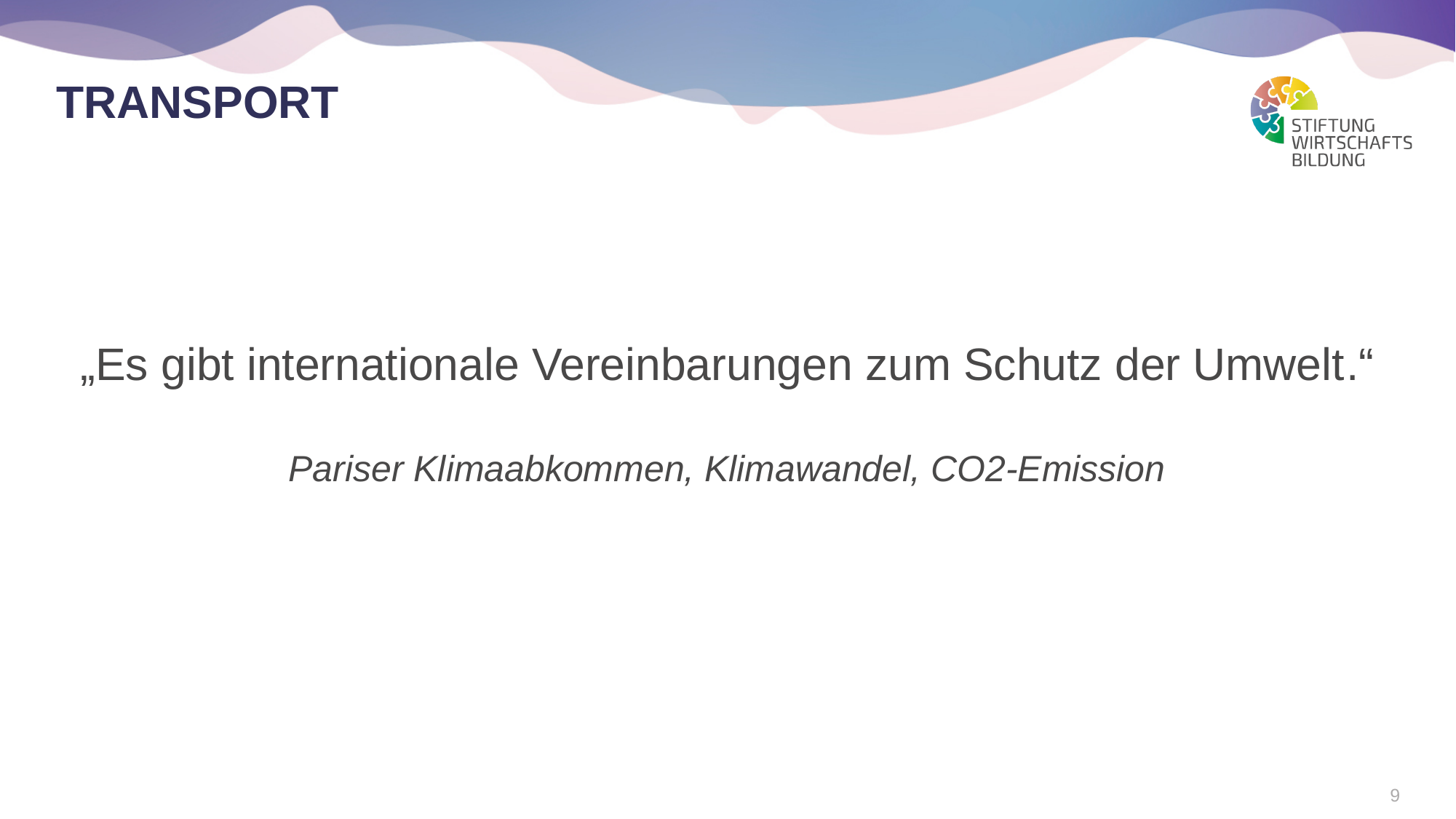

# Transport

„Es gibt internationale Vereinbarungen zum Schutz der Umwelt.“

Pariser Klimaabkommen, Klimawandel, CO2-Emission
9